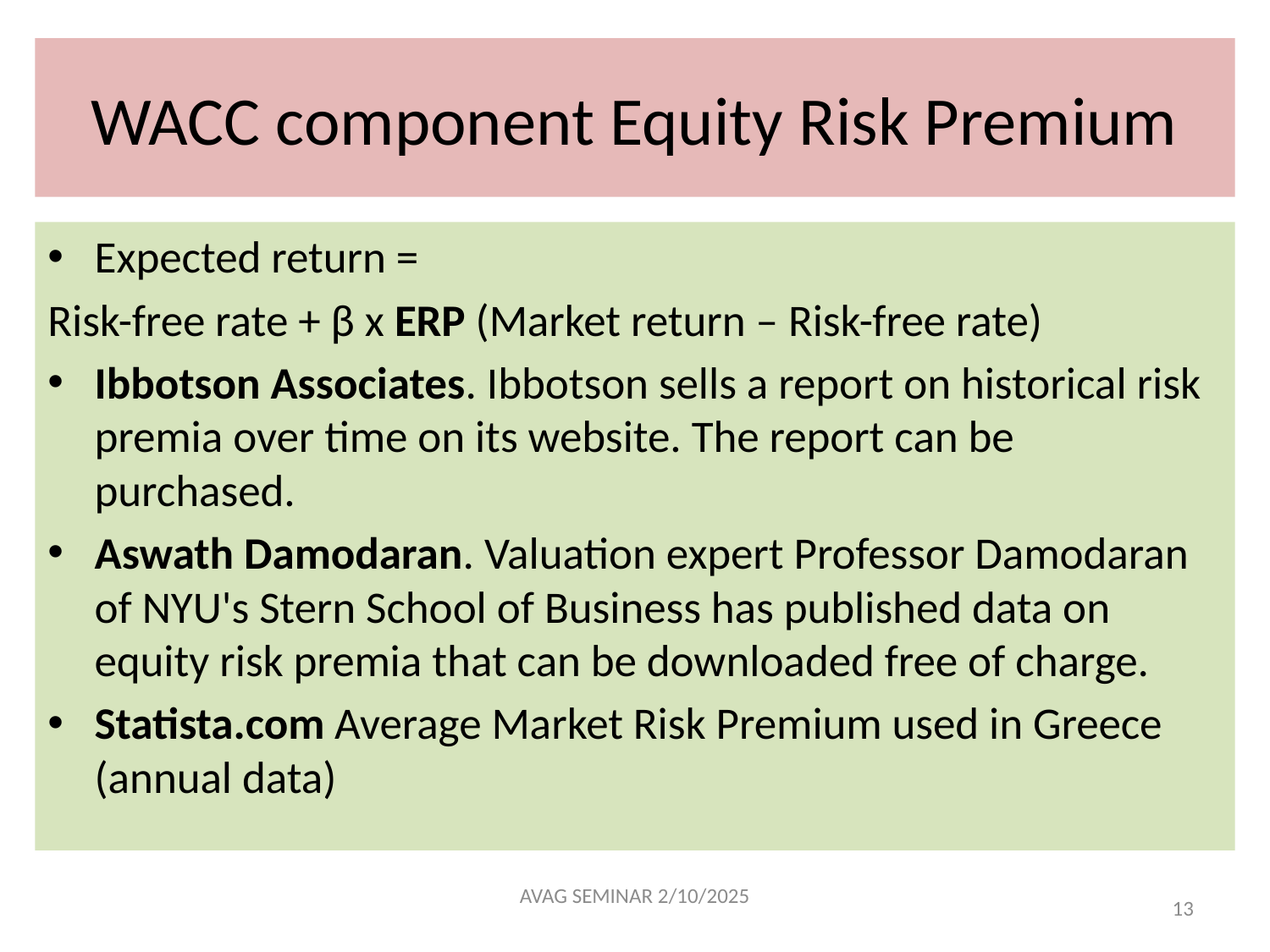

# WACC component Equity Risk Premium
Expected return =
Risk-free rate + β x ERP (Market return – Risk-free rate)
Ibbotson Associates. Ibbotson sells a report on historical risk premia over time on its website. The report can be purchased.
Aswath Damodaran. Valuation expert Professor Damodaran of NYU's Stern School of Business has published data on equity risk premia that can be downloaded free of charge.
Statista.com Average Market Risk Premium used in Greece (annual data)
AVAG SEMINAR 2/10/2025

13